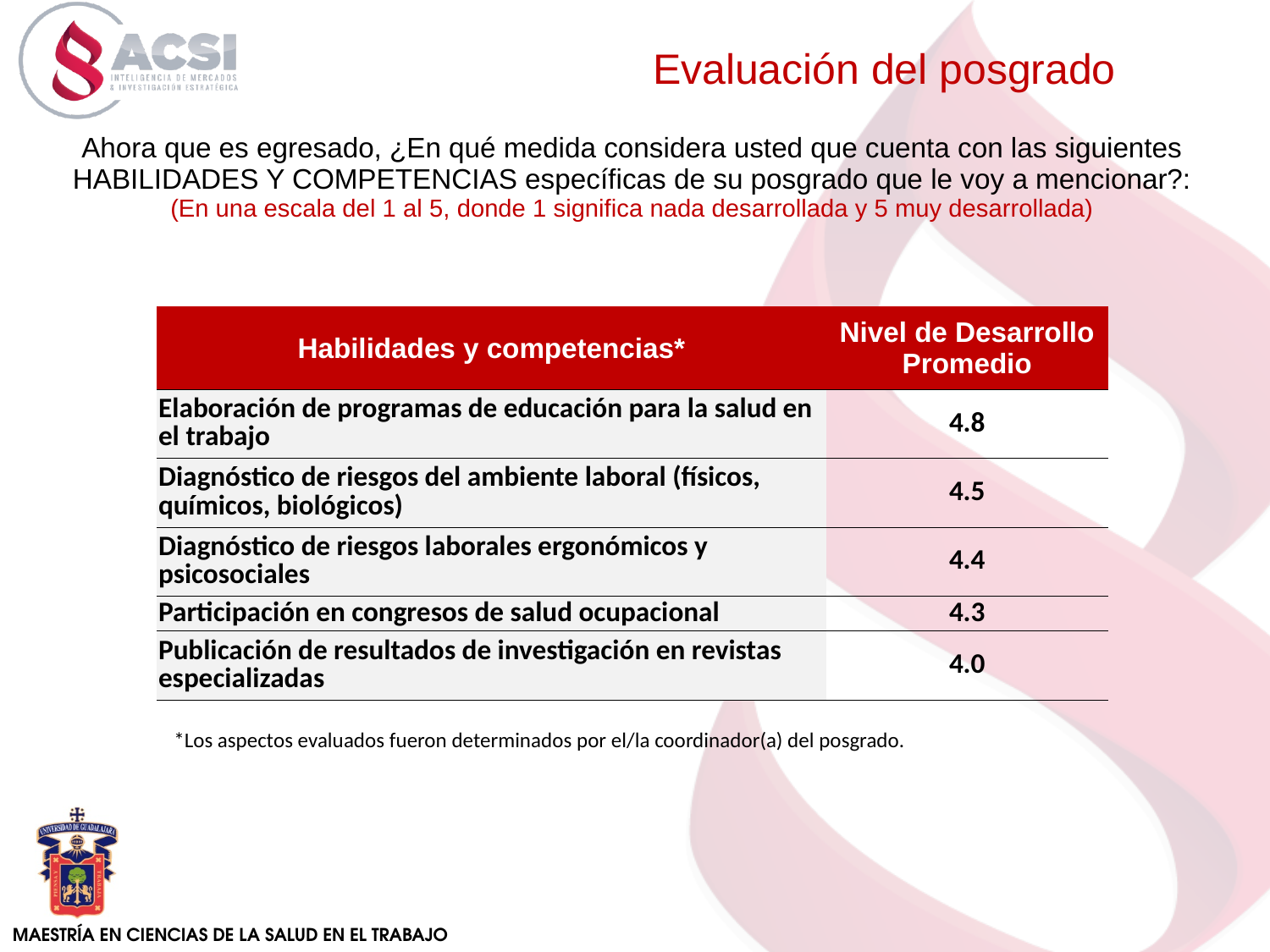

Evaluación del posgrado
Ahora que es egresado, ¿En qué medida considera usted que cuenta con las siguientes HABILIDADES Y COMPETENCIAS específicas de su posgrado que le voy a mencionar?:
(En una escala del 1 al 5, donde 1 significa nada desarrollada y 5 muy desarrollada)
| Habilidades y competencias\* | Nivel de Desarrollo Promedio |
| --- | --- |
| Elaboración de programas de educación para la salud en el trabajo | 4.8 |
| Diagnóstico de riesgos del ambiente laboral (físicos, químicos, biológicos) | 4.5 |
| Diagnóstico de riesgos laborales ergonómicos y psicosociales | 4.4 |
| Participación en congresos de salud ocupacional | 4.3 |
| Publicación de resultados de investigación en revistas especializadas | 4.0 |
*Los aspectos evaluados fueron determinados por el/la coordinador(a) del posgrado.